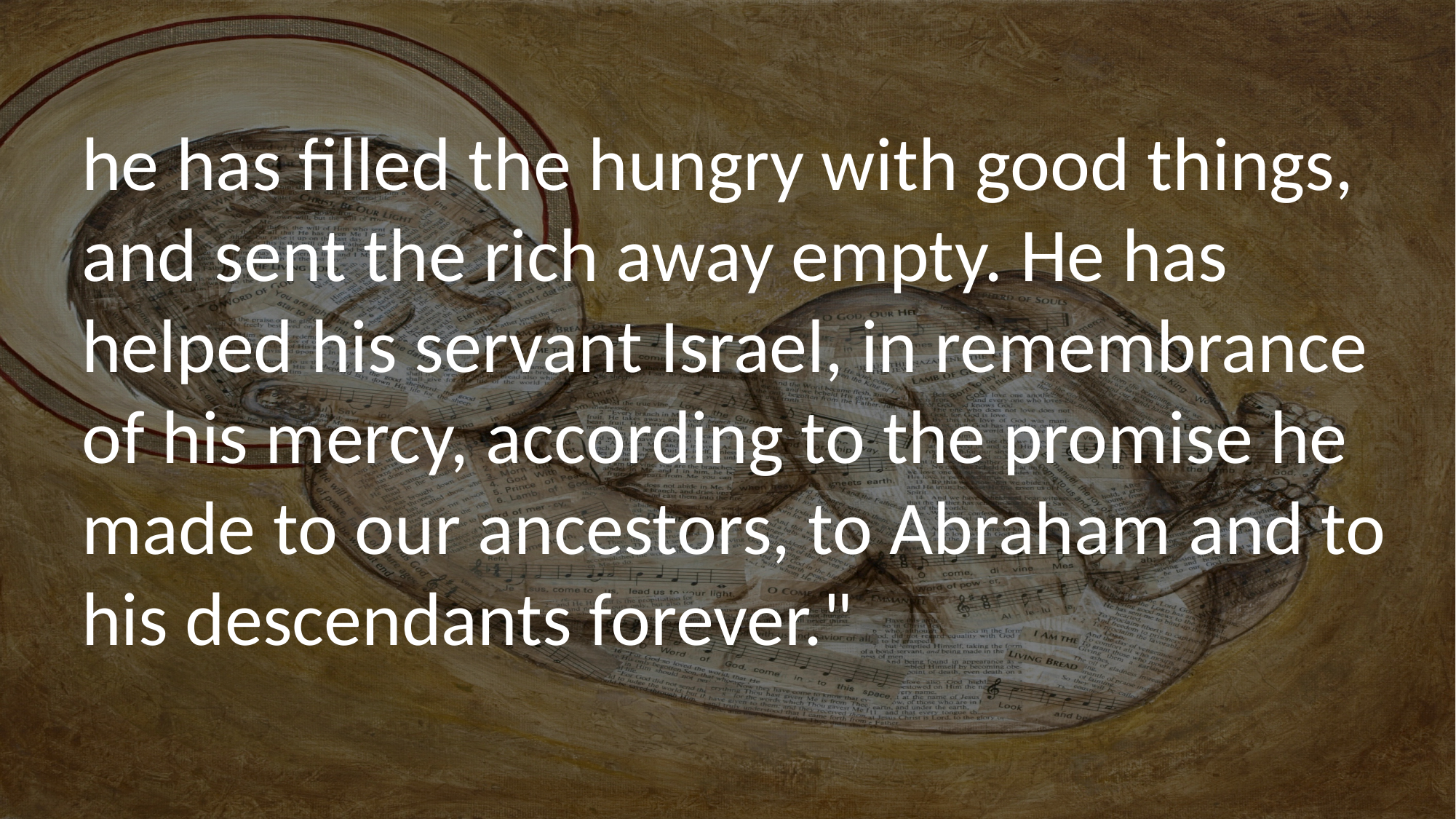

he has filled the hungry with good things, and sent the rich away empty. He has helped his servant Israel, in remembrance of his mercy, according to the promise he made to our ancestors, to Abraham and to his descendants forever."